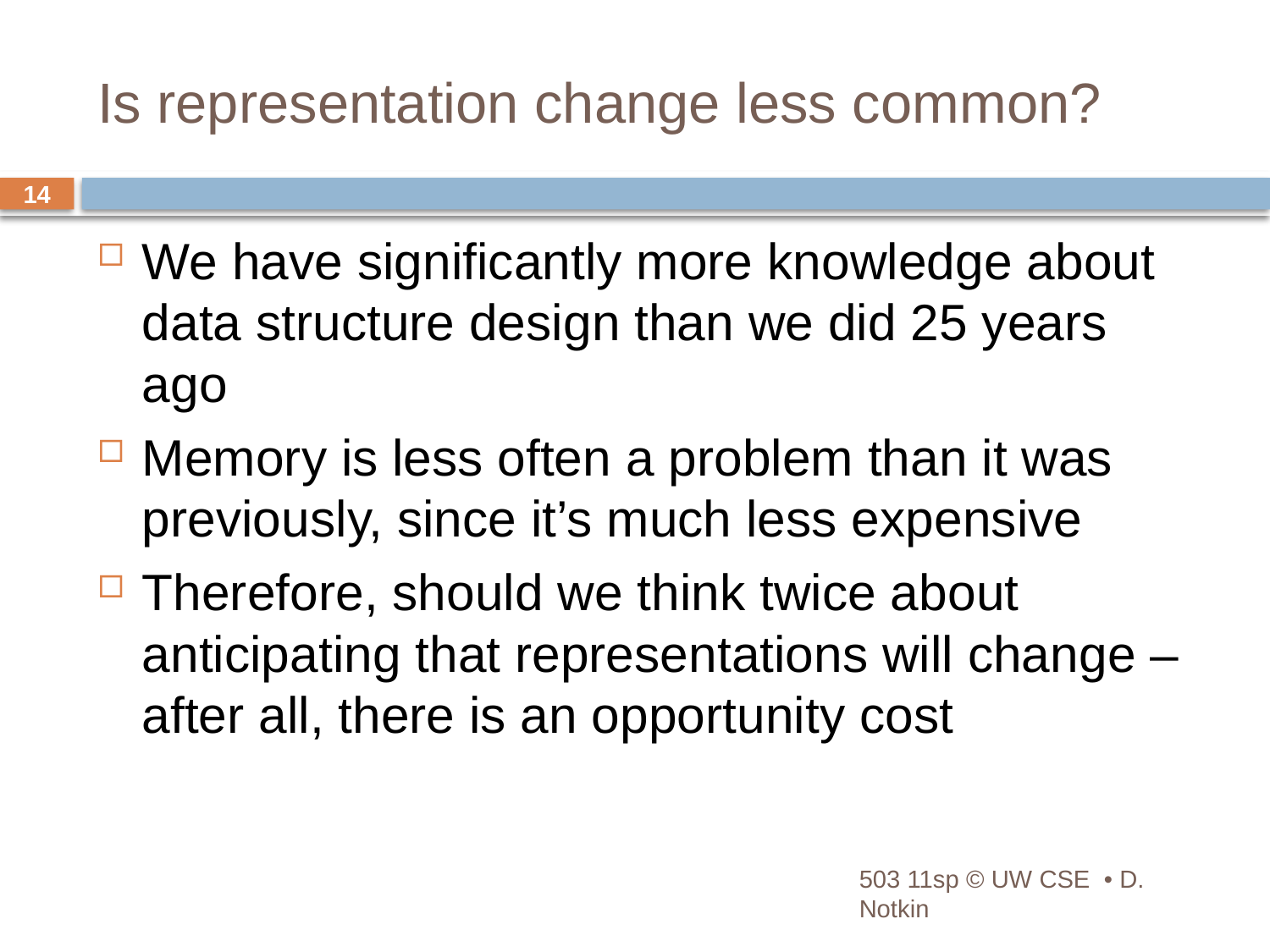

# Is representation change less common?
14
We have significantly more knowledge about data structure design than we did 25 years ago
Memory is less often a problem than it was previously, since it’s much less expensive
Therefore, should we think twice about anticipating that representations will change – after all, there is an opportunity cost
503 11sp © UW CSE  • D. Notkin